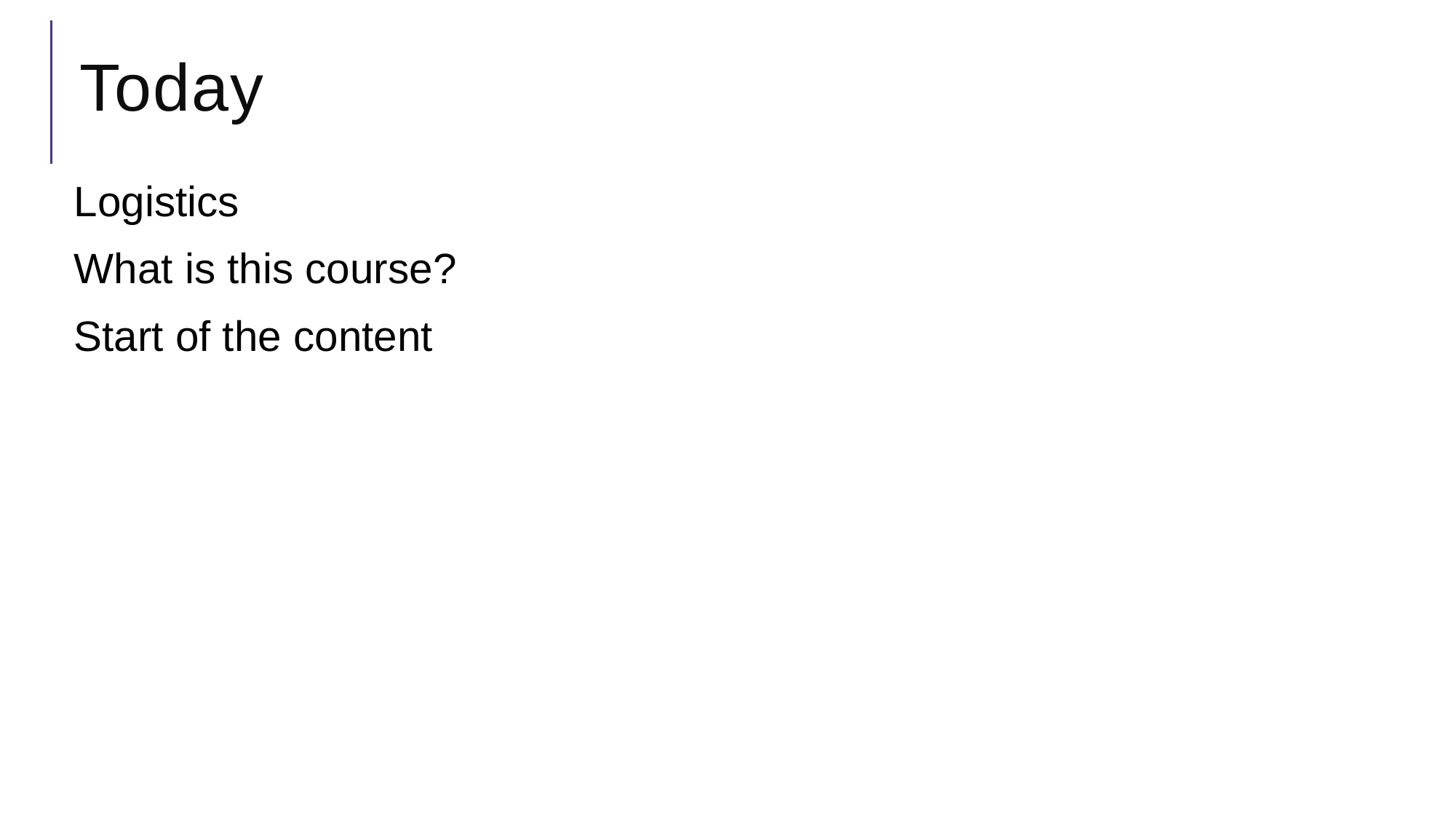

# Today
Logistics
What is this course?
Start of the content